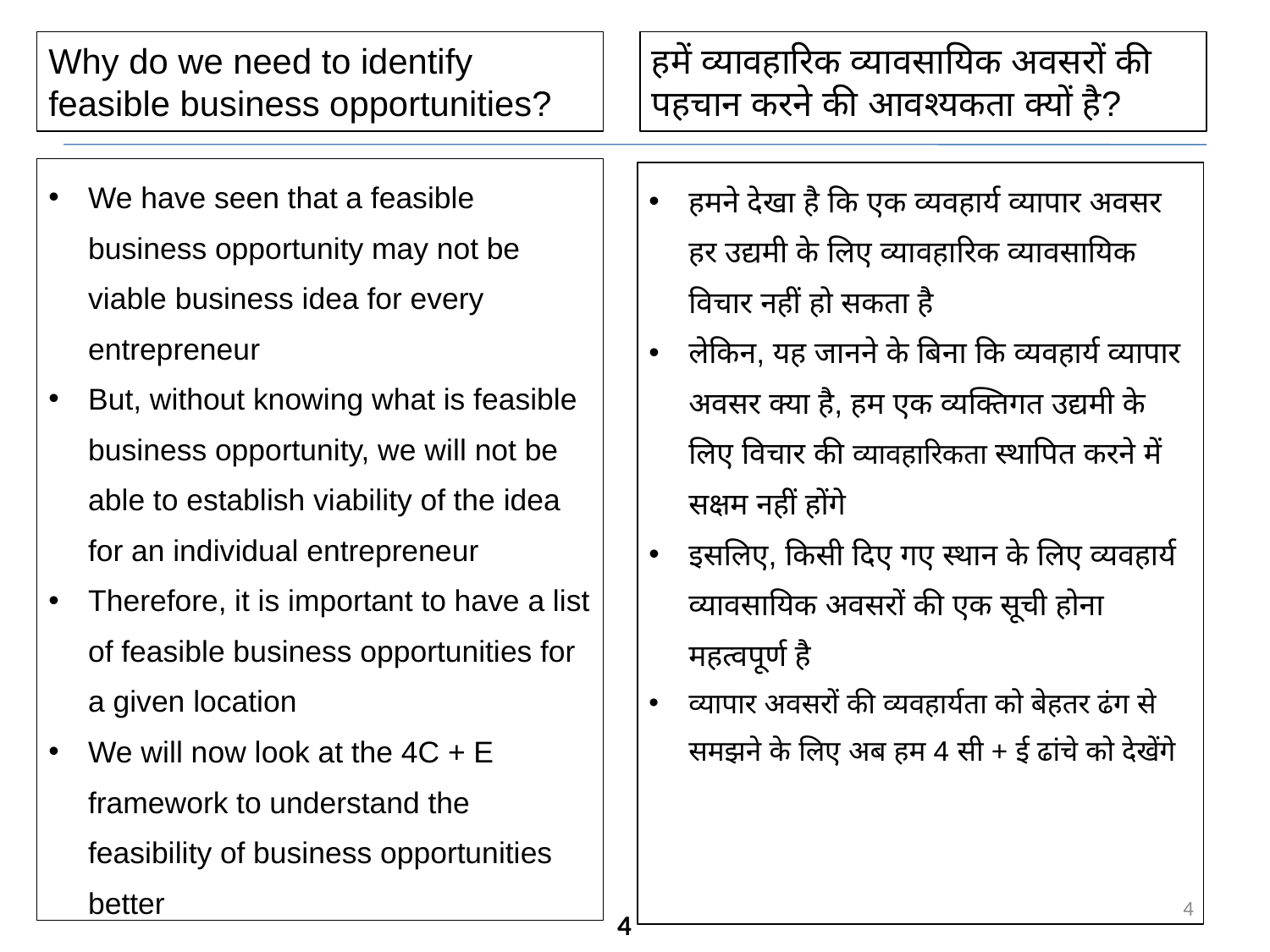

Why do we need to identify feasible business opportunities?
हमें व्यावहारिक व्यावसायिक अवसरों की पहचान करने की आवश्यकता क्यों है?
We have seen that a feasible business opportunity may not be viable business idea for every entrepreneur
But, without knowing what is feasible business opportunity, we will not be able to establish viability of the idea for an individual entrepreneur
Therefore, it is important to have a list of feasible business opportunities for a given location
We will now look at the 4C + E framework to understand the feasibility of business opportunities better
हमने देखा है कि एक व्यवहार्य व्यापार अवसर हर उद्यमी के लिए व्यावहारिक व्यावसायिक विचार नहीं हो सकता है
लेकिन, यह जानने के बिना कि व्यवहार्य व्यापार अवसर क्या है, हम एक व्यक्तिगत उद्यमी के लिए विचार की व्यावहारिकता स्थापित करने में सक्षम नहीं होंगे
इसलिए, किसी दिए गए स्थान के लिए व्यवहार्य व्यावसायिक अवसरों की एक सूची होना महत्वपूर्ण है
व्यापार अवसरों की व्यवहार्यता को बेहतर ढंग से समझने के लिए अब हम 4 सी + ई ढांचे को देखेंगे
4
4